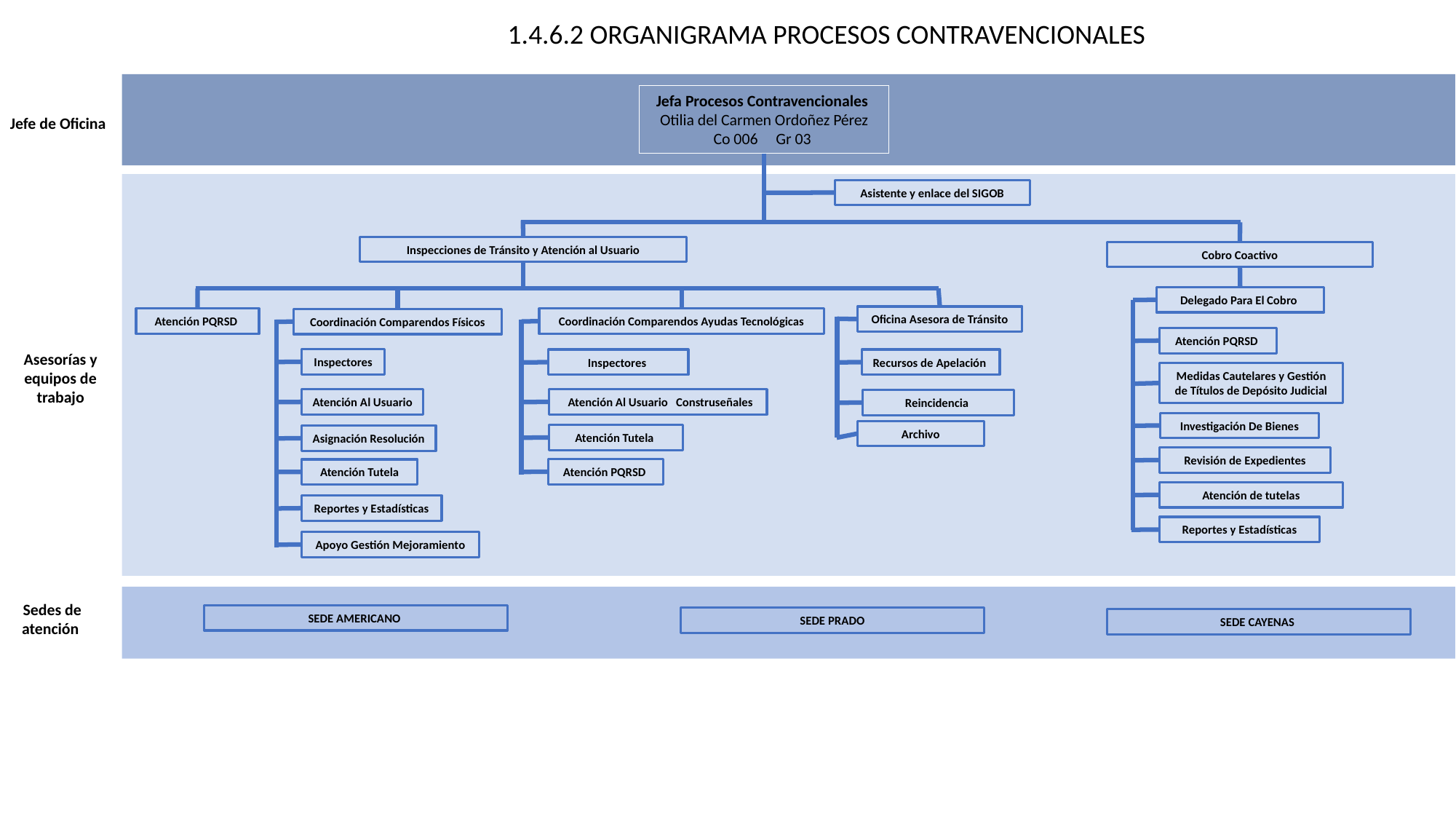

1.4.6.2 ORGANIGRAMA PROCESOS CONTRAVENCIONALES

Jefa Procesos Contravencionales
Otilia del Carmen Ordoñez Pérez
Co 006     Gr 03
Jefe de Oficina

Asistente y enlace del SIGOB
Inspecciones de Tránsito y Atención al Usuario
Cobro Coactivo
Delegado Para El Cobro
Oficina Asesora de Tránsito
Atención PQRSD
Coordinación Comparendos Ayudas Tecnológicas
Coordinación Comparendos Físicos
Atención PQRSD
Asesorías y equipos de trabajo
Inspectores
Inspectores
Recursos de Apelación
Medidas Cautelares y Gestión de Títulos de Depósito Judicial
  Atención Al Usuario   Construseñales
Atención Al Usuario
Reincidencia
Investigación De Bienes
Archivo
Atención Tutela
Asignación Resolución
Revisión de Expedientes
Atención PQRSD
Atención Tutela
Atención de tutelas
Reportes y Estadísticas
Reportes y Estadísticas
Apoyo Gestión Mejoramiento

Sedes de atención
SEDE AMERICANO
SEDE PRADO
SEDE CAYENAS